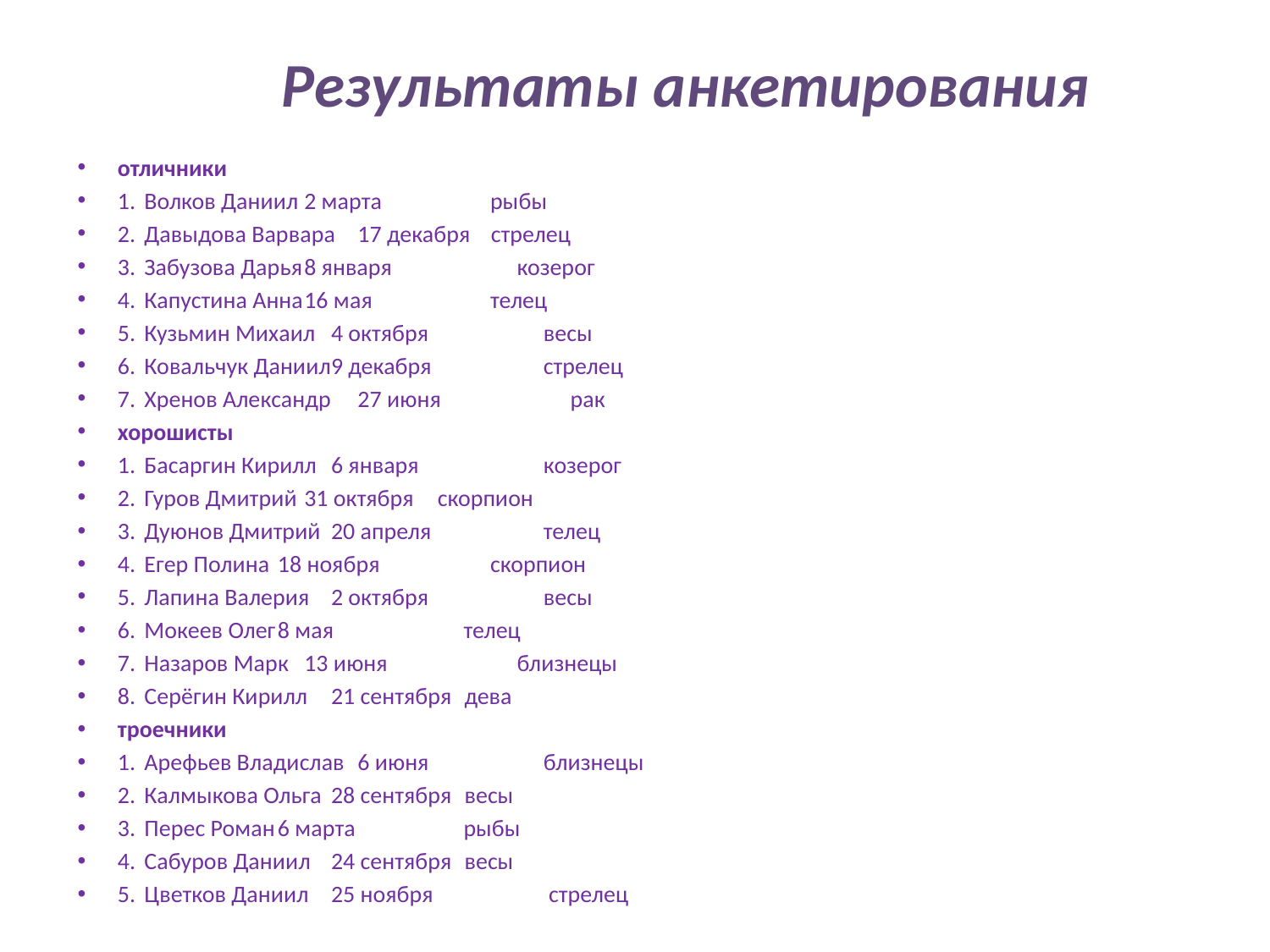

# Результаты анкетирования
отличники
1.	Волков Даниил	2 марта	                    рыбы
2.	Давыдова Варвара	17 декабря	стрелец
3.	Забузова Дарья	8 января	                    козерог
4.	Капустина Анна	16 мая	                    телец
5.	Кузьмин Михаил	4 октября	                    весы
6.	Ковальчук Даниил	9 декабря	                    стрелец
7.	Хренов Александр	27 июня	                    рак
хорошисты
1.	Басаргин Кирилл	6 января	                    козерог
2.	Гуров Дмитрий	31 октября	скорпион
3.	Дуюнов Дмитрий	20 апреля	                    телец
4.	Егер Полина	18 ноября	                    скорпион
5.	Лапина Валерия	2 октября	                    весы
6.	Мокеев Олег	8 мая	                    телец
7.	Назаров Марк	13 июня	                    близнецы
8.	Серёгин Кирилл	21 сентября	дева
троечники
1.	Арефьев Владислав	6 июня	                    близнецы
2.	Калмыкова Ольга	28 сентября	весы
3.	Перес Роман	6 марта	                    рыбы
4.	Сабуров Даниил	24 сентября	весы
5.	Цветков Даниил	25 ноября	                     стрелец